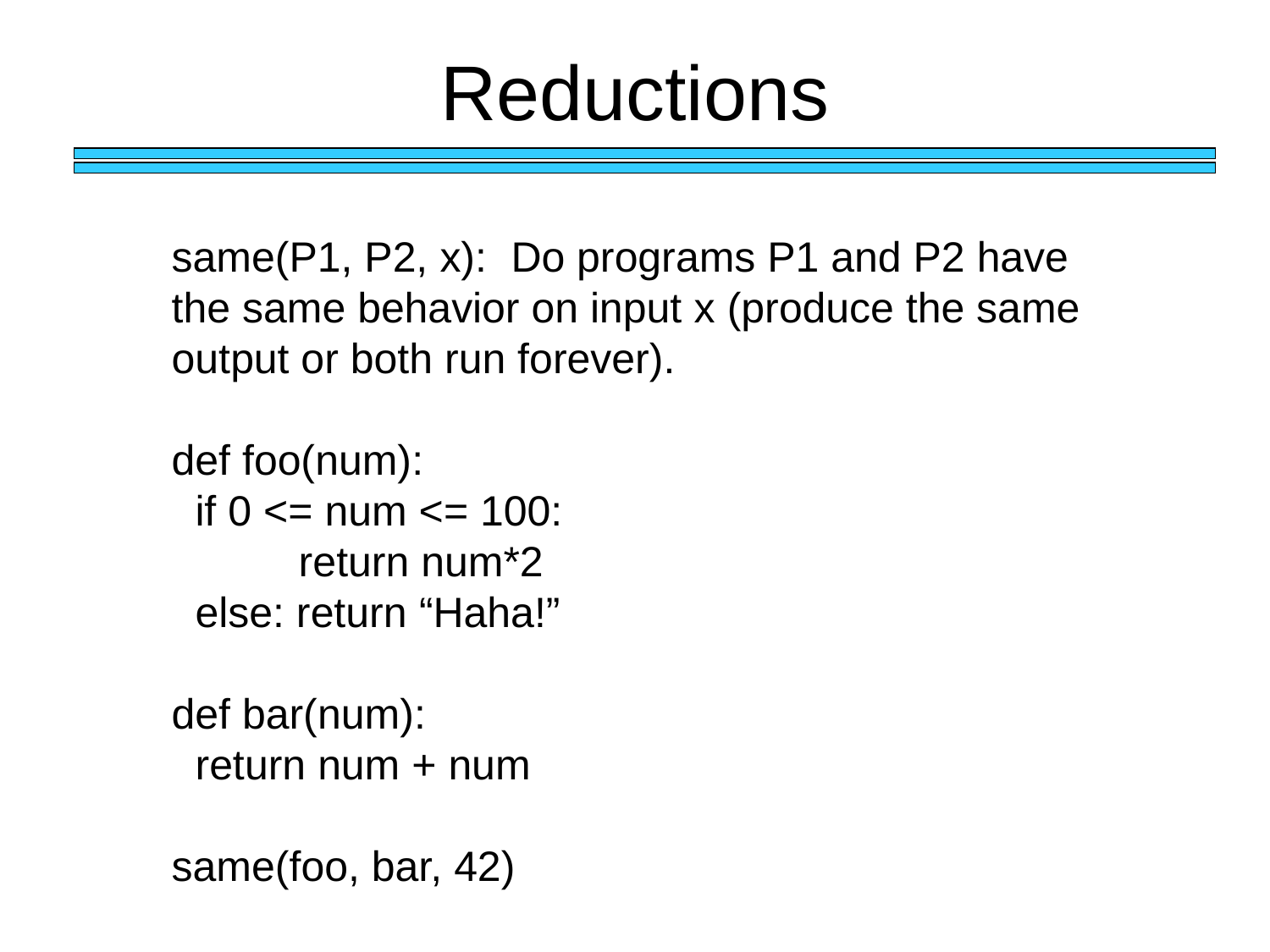

# Reductions

same(P1, P2, x):  Do programs P1 and P2 have
the same behavior on input x (produce the same
output or both run forever).

def foo(num):
  if 0 <= num <= 100:
  	return num*2
  else: return “Haha!”

def bar(num):
  return num + num

same(foo, bar, 42)